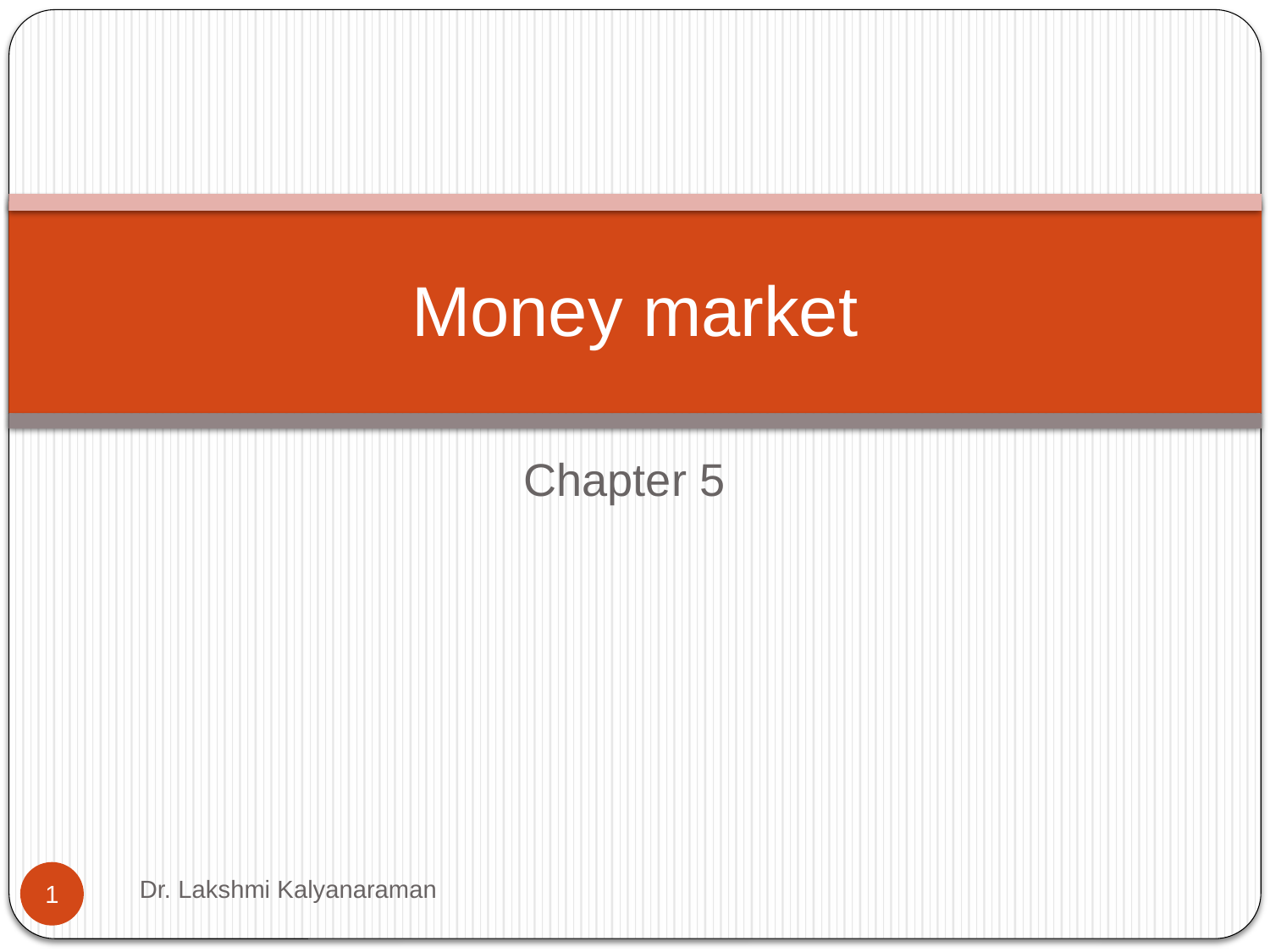

# Money market
Chapter 5
Dr. Lakshmi Kalyanaraman
1